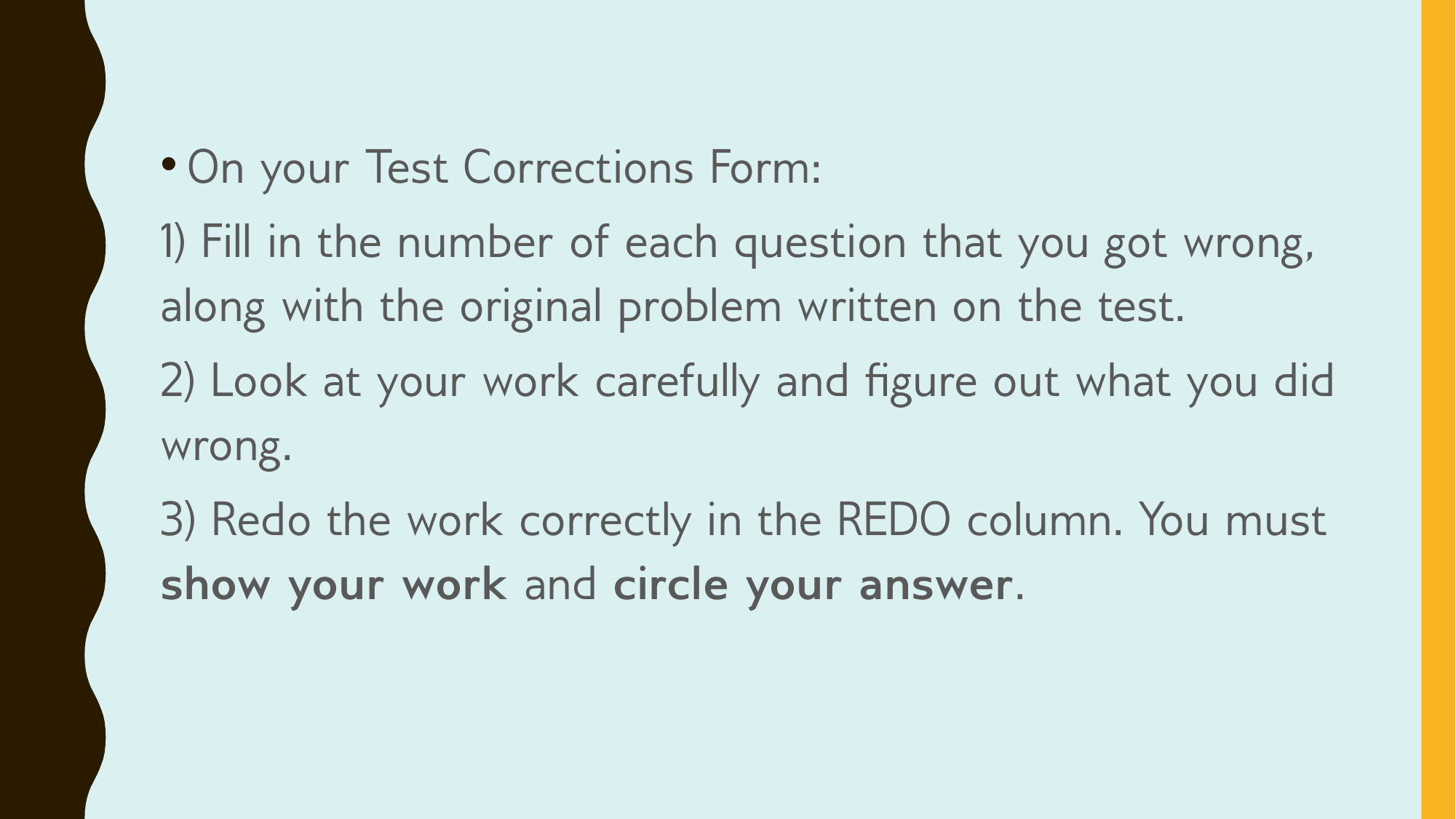

On your Test Corrections Form:
1) Fill in the number of each question that you got wrong, along with the original problem written on the test.
2) Look at your work carefully and figure out what you did wrong.
3) Redo the work correctly in the REDO column. You must show your work and circle your answer.